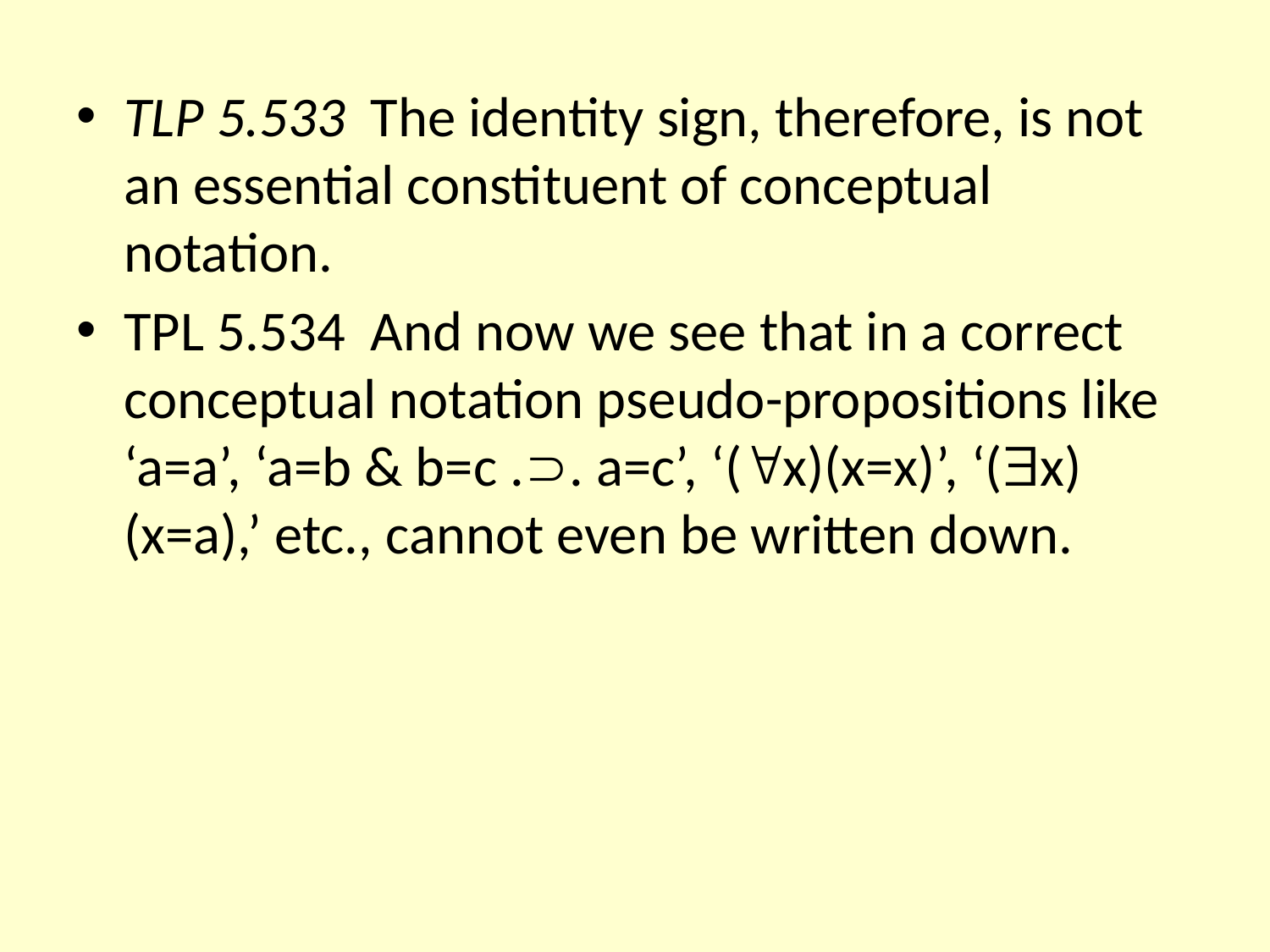

TLP 5.533  The identity sign, therefore, is not an essential constituent of conceptual notation.
TPL 5.534  And now we see that in a correct conceptual notation pseudo-propositions like ‘a=a’, ‘a=b & b=c .⊃. a=c’, ‘(∀x)(x=x)’, ‘(∃x)(x=a),’ etc., cannot even be written down.